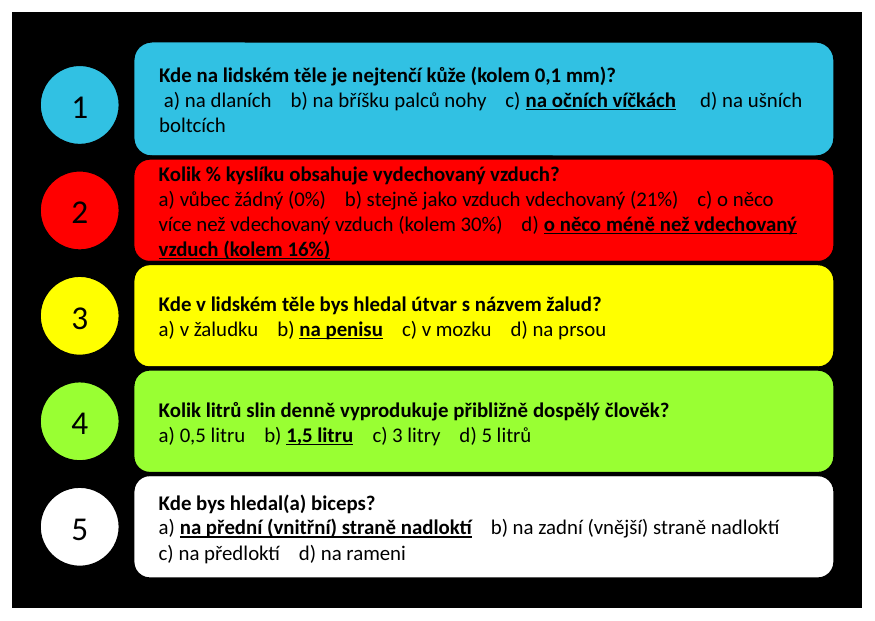

Kde na lidském těle je nejtenčí kůže (kolem 0,1 mm)?
 a) na dlaních    b) na bříšku palců nohy    c) na očních víčkách     d) na ušních boltcích
1
Kolik % kyslíku obsahuje vydechovaný vzduch?
a) vůbec žádný (0%)    b) stejně jako vzduch vdechovaný (21%)    c) o něco více než vdechovaný vzduch (kolem 30%)    d) o něco méně než vdechovaný vzduch (kolem 16%)
2
Kde v lidském těle bys hledal útvar s názvem žalud?
a) v žaludku    b) na penisu    c) v mozku    d) na prsou
3
Kolik litrů slin denně vyprodukuje přibližně dospělý člověk?
a) 0,5 litru    b) 1,5 litru    c) 3 litry    d) 5 litrů
4
Kde bys hledal(a) biceps?
a) na přední (vnitřní) straně nadloktí    b) na zadní (vnější) straně nadloktí     c) na předloktí    d) na rameni
5